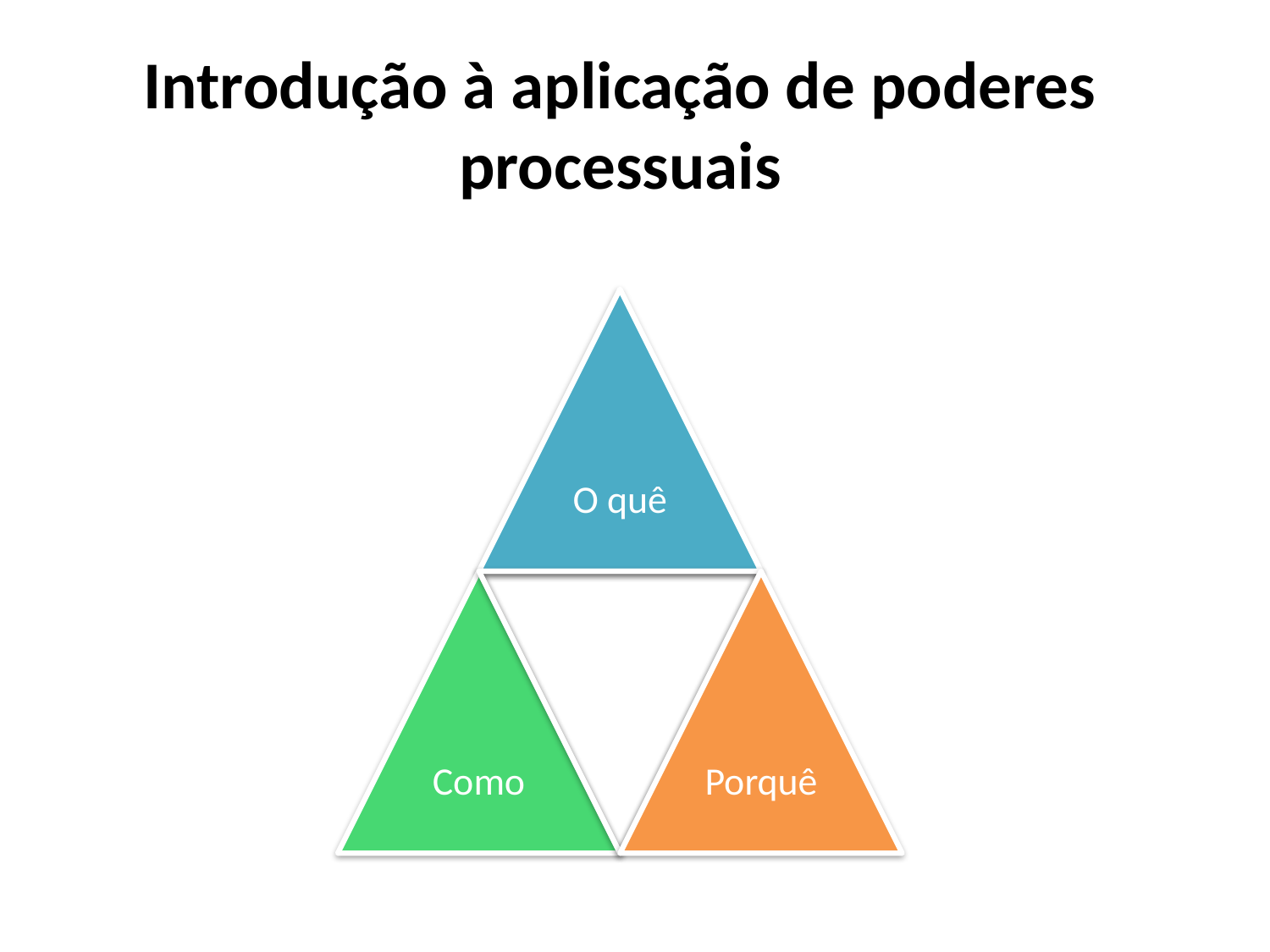

# Introdução à aplicação de poderes processuais
O quê
Como

Porquê